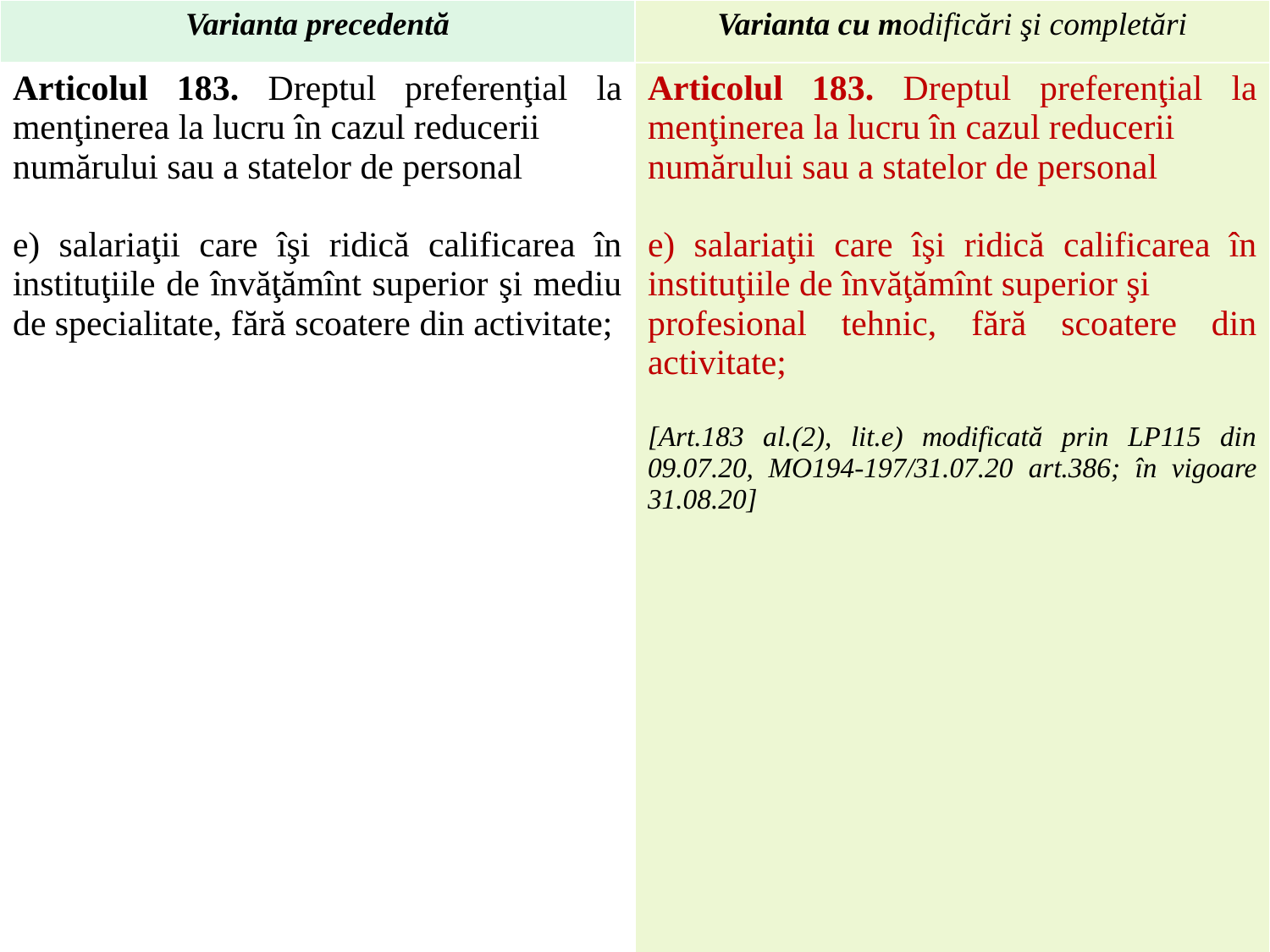

| Varianta precedentă | Varianta cu modificări şi completări |
| --- | --- |
| Articolul 183. Dreptul preferenţial la menţinerea la lucru în cazul reducerii numărului sau a statelor de personal e) salariaţii care îşi ridică calificarea în instituţiile de învăţămînt superior şi mediu de specialitate, fără scoatere din activitate; | Articolul 183. Dreptul preferenţial la menţinerea la lucru în cazul reducerii numărului sau a statelor de personal e) salariaţii care îşi ridică calificarea în instituţiile de învăţămînt superior şi profesional tehnic, fără scoatere din activitate; [Art.183 al.(2), lit.e) modificată prin LP115 din 09.07.20, MO194-197/31.07.20 art.386; în vigoare 31.08.20] |